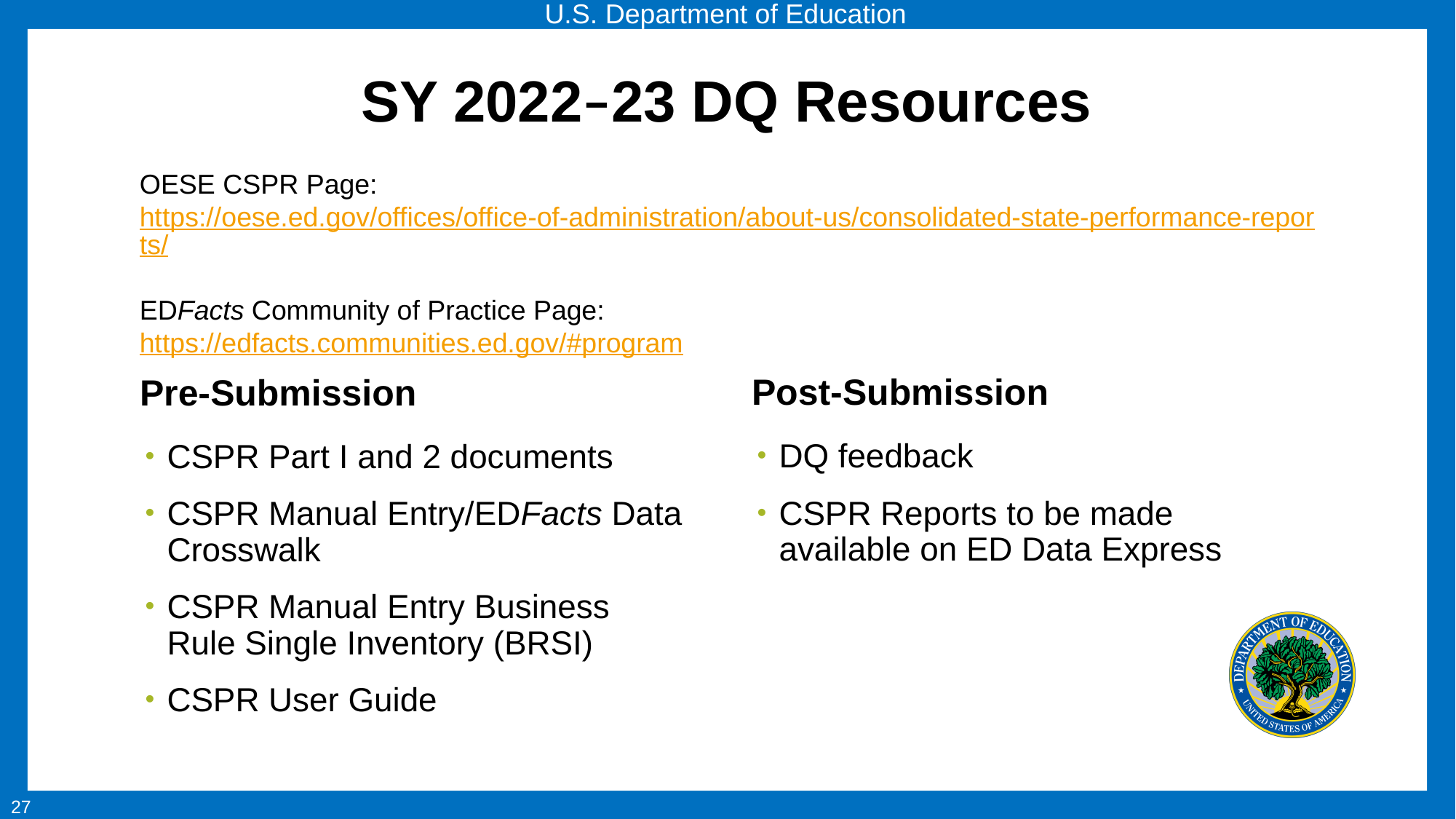

SY 2022–23 DQ Resources

OESE CSPR Page:
https://oese.ed.gov/offices/office-of-administration/about-us/consolidated-state-performance-reports/

EDFacts Community of Practice Page:
https://edfacts.communities.ed.gov/#program
Post-Submission
Pre-Submission
DQ feedback
CSPR Reports to be made available on ED Data Express
CSPR Part I and 2 documents
CSPR Manual Entry/EDFacts Data Crosswalk
CSPR Manual Entry Business Rule Single Inventory (BRSI)
CSPR User Guide
27